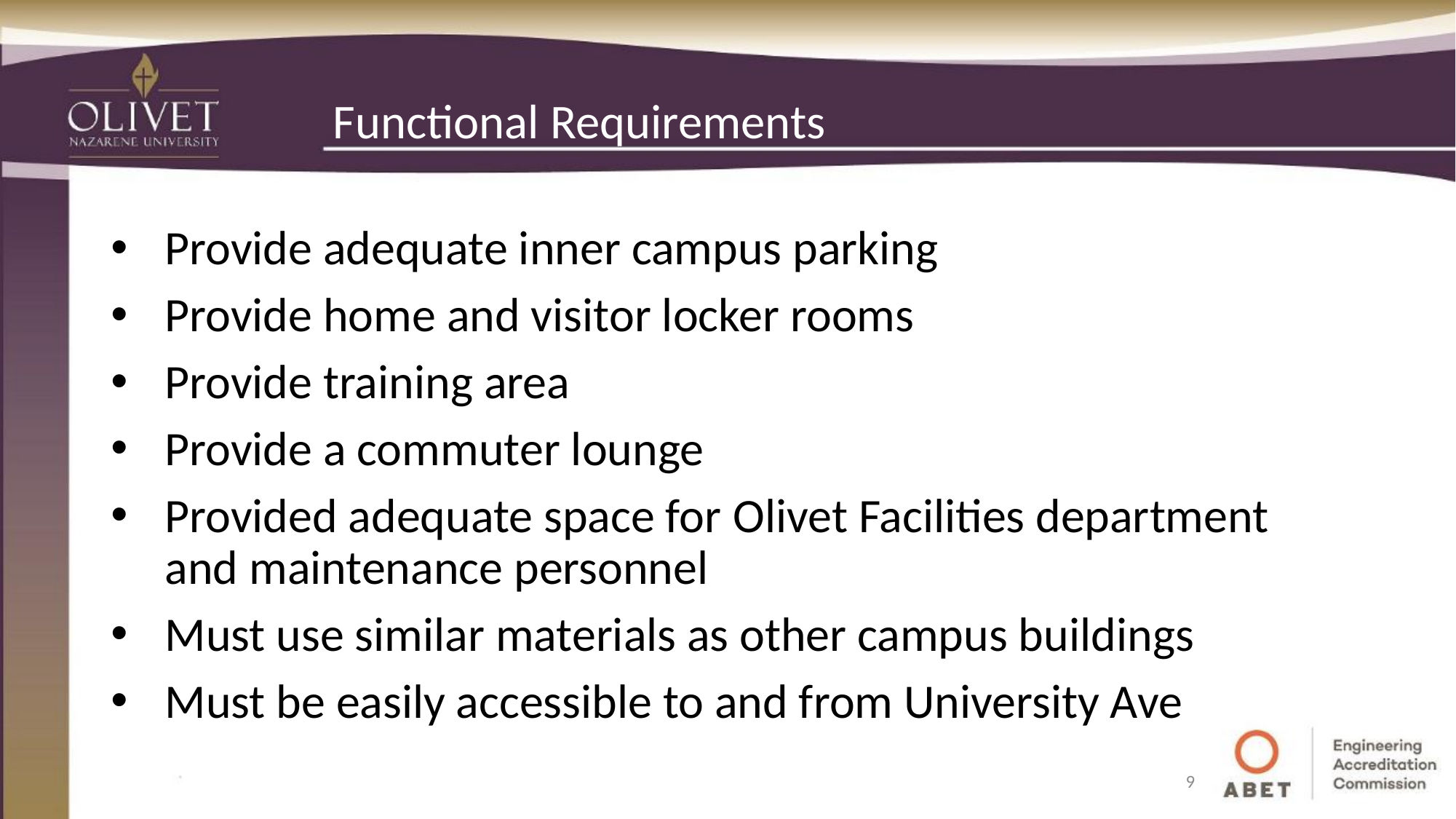

# Functional Requirements
Provide adequate inner campus parking
Provide home and visitor locker rooms
Provide training area
Provide a commuter lounge
Provided adequate space for Olivet Facilities department and maintenance personnel
Must use similar materials as other campus buildings
Must be easily accessible to and from University Ave
9